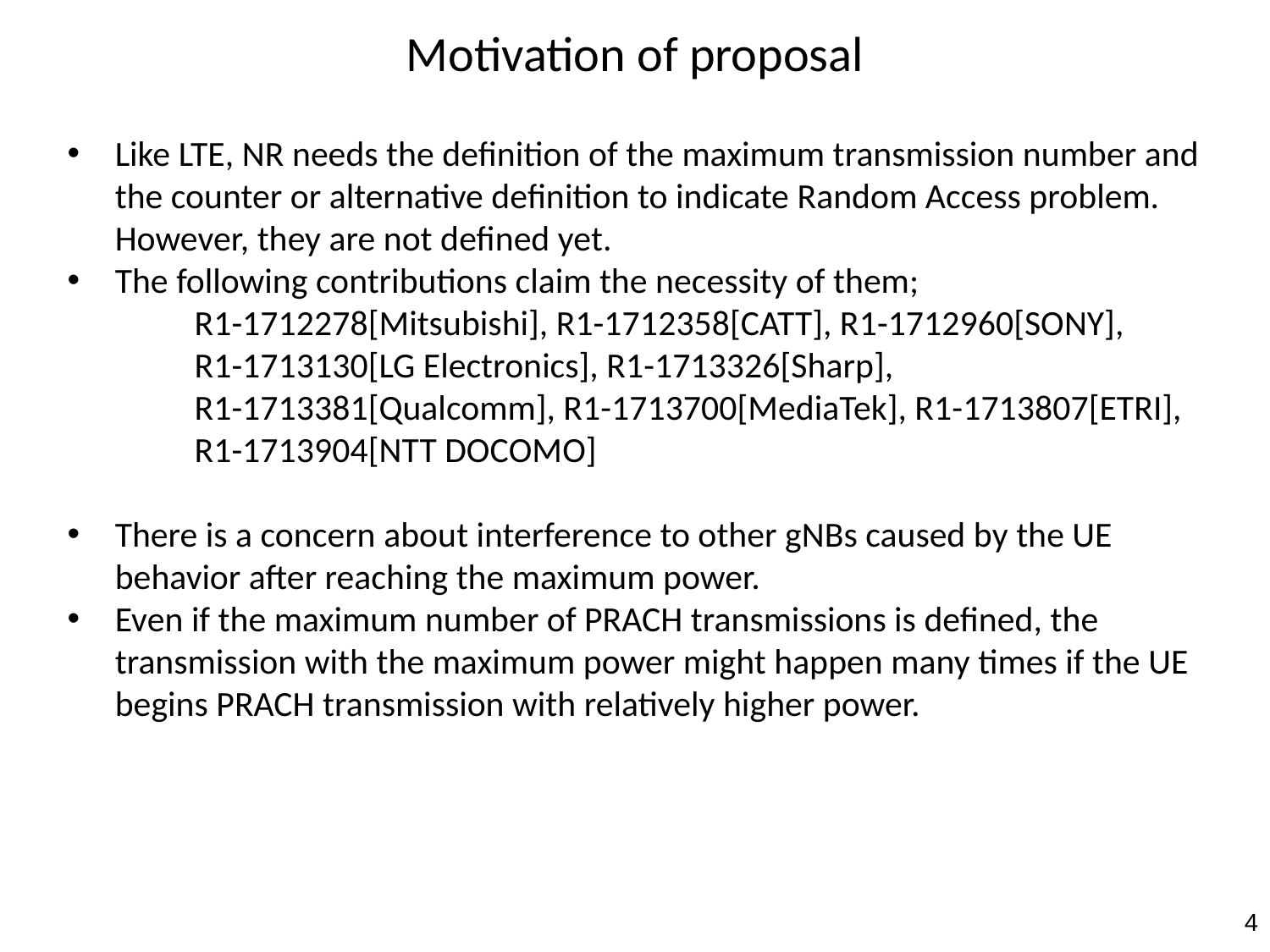

Motivation of proposal
Like LTE, NR needs the definition of the maximum transmission number and the counter or alternative definition to indicate Random Access problem. However, they are not defined yet.
The following contributions claim the necessity of them;
R1-1712278[Mitsubishi], R1-1712358[CATT], R1-1712960[SONY],
R1-1713130[LG Electronics], R1-1713326[Sharp],
R1-1713381[Qualcomm], R1-1713700[MediaTek], R1-1713807[ETRI], R1-1713904[NTT DOCOMO]

There is a concern about interference to other gNBs caused by the UE behavior after reaching the maximum power.
Even if the maximum number of PRACH transmissions is defined, the transmission with the maximum power might happen many times if the UE begins PRACH transmission with relatively higher power.